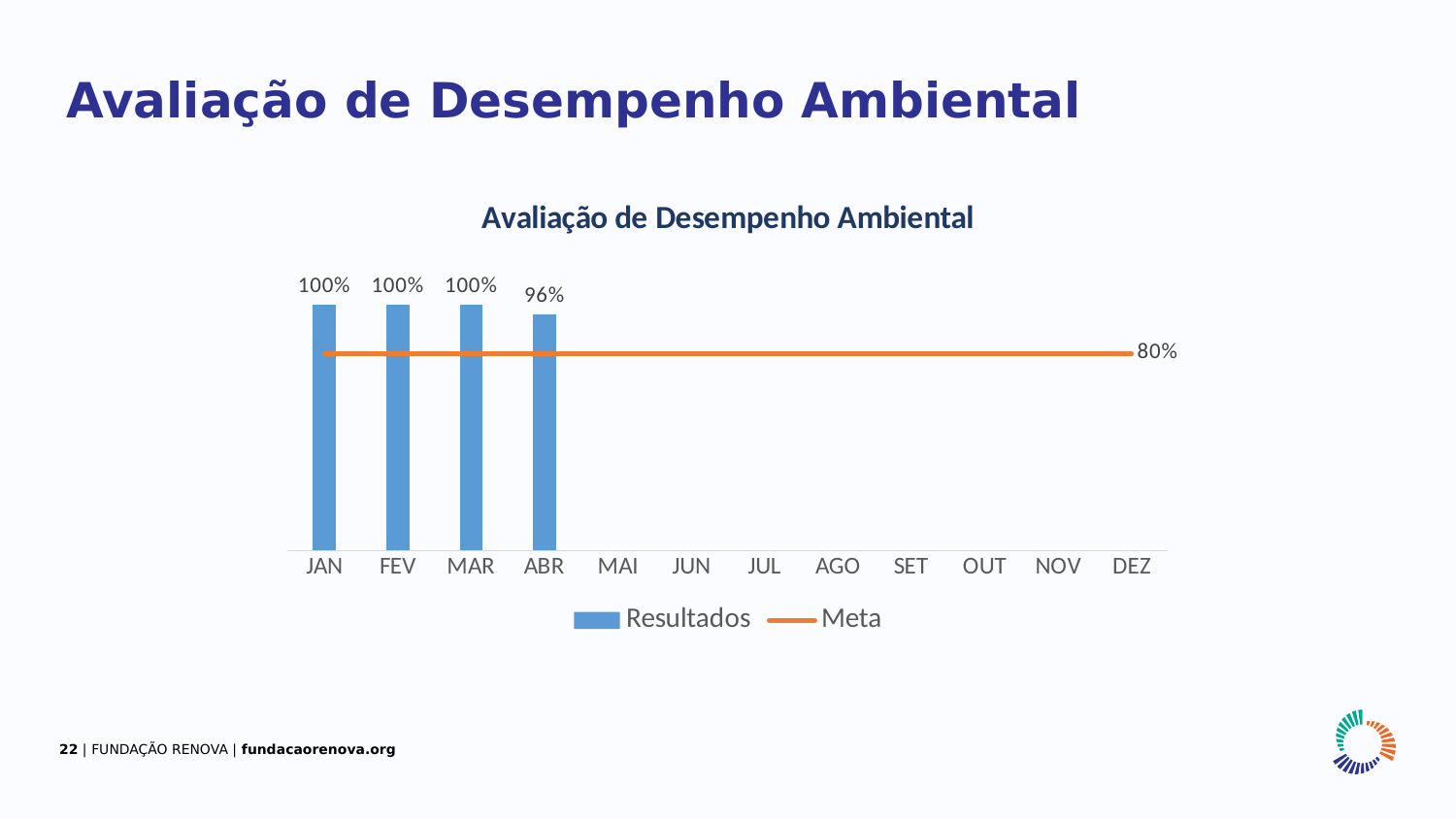

Avaliação de Desempenho Ambiental

### Chart: Avaliação de Desempenho Ambiental

| Category | Resultados | Meta |
|---|---|---|
| JAN | 1.0 | 0.8 |
| FEV | 1.0 | 0.8 |
| MAR | 1.0 | 0.8 |
| ABR | 0.96 | 0.8 |
| MAI | None | 0.8 |
| JUN | None | 0.8 |
| JUL | None | 0.8 |
| AGO | None | 0.8 |
| SET | None | 0.8 |
| OUT | None | 0.8 |
| NOV | None | 0.8 |
| DEZ | None | 0.8 |